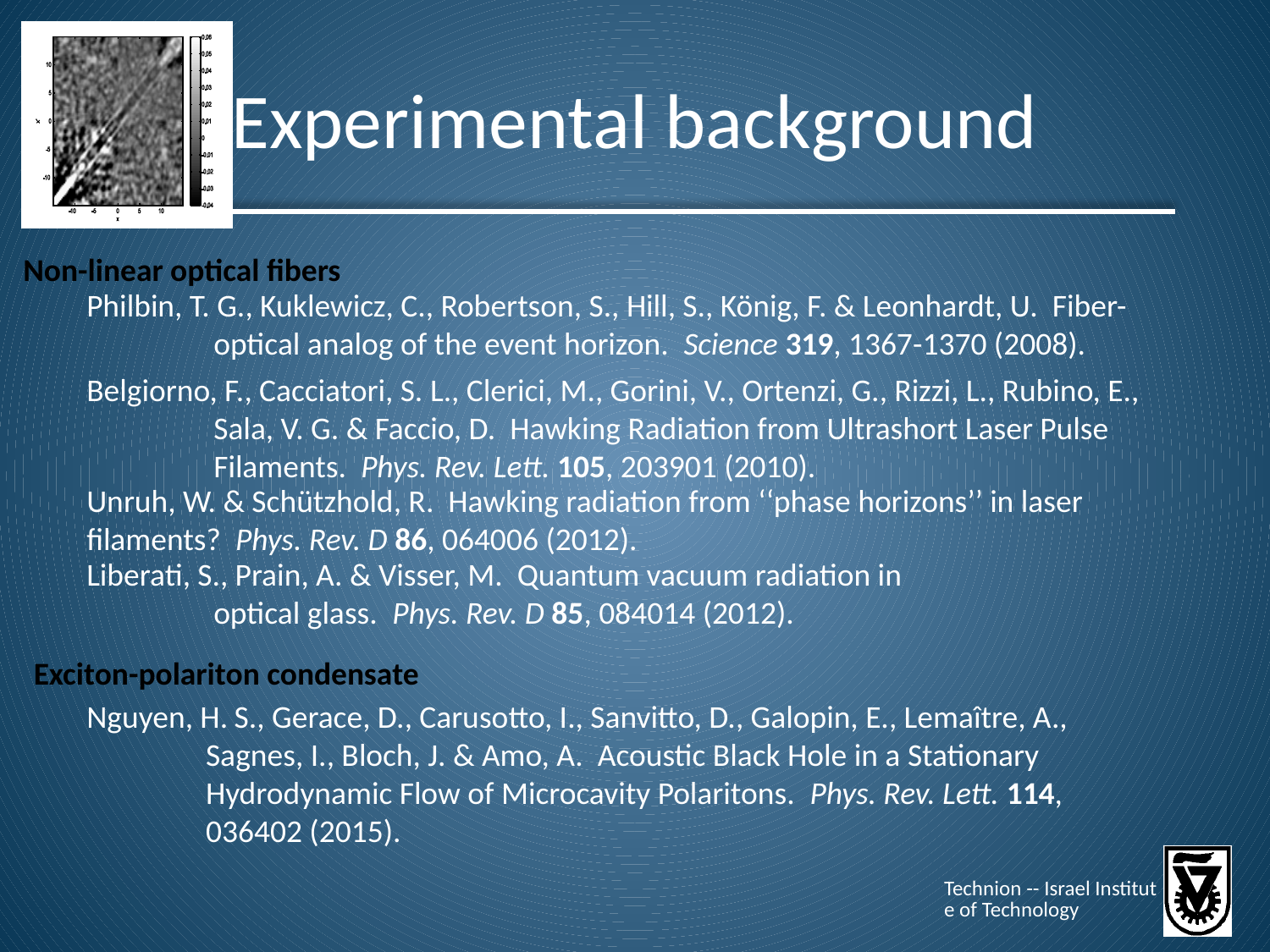

# Experimental background
Non-linear optical fibers
Philbin, T. G., Kuklewicz, C., Robertson, S., Hill, S., König, F. & Leonhardt, U.  Fiber-	optical analog of the event horizon.  Science 319, 1367-1370 (2008).
Belgiorno, F., Cacciatori, S. L., Clerici, M., Gorini, V., Ortenzi, G., Rizzi, L., Rubino, E., 	Sala, V. G. & Faccio, D.  Hawking Radiation from Ultrashort Laser Pulse 	Filaments.  Phys. Rev. Lett. 105, 203901 (2010).
Unruh, W. & Schützhold, R.  Hawking radiation from ‘‘phase horizons’’ in laser 	filaments?  Phys. Rev. D 86, 064006 (2012).
Liberati, S., Prain, A. & Visser, M.  Quantum vacuum radiation in 	optical glass.  Phys. Rev. D 85, 084014 (2012).
Exciton-polariton condensate
Nguyen, H. S., Gerace, D., Carusotto, I., Sanvitto, D., Galopin, E., Lemaître, A., Sagnes, I., Bloch, J. & Amo, A.  Acoustic Black Hole in a Stationary Hydrodynamic Flow of Microcavity Polaritons.  Phys. Rev. Lett. 114, 036402 (2015).
Technion -- Israel Institute of Technology